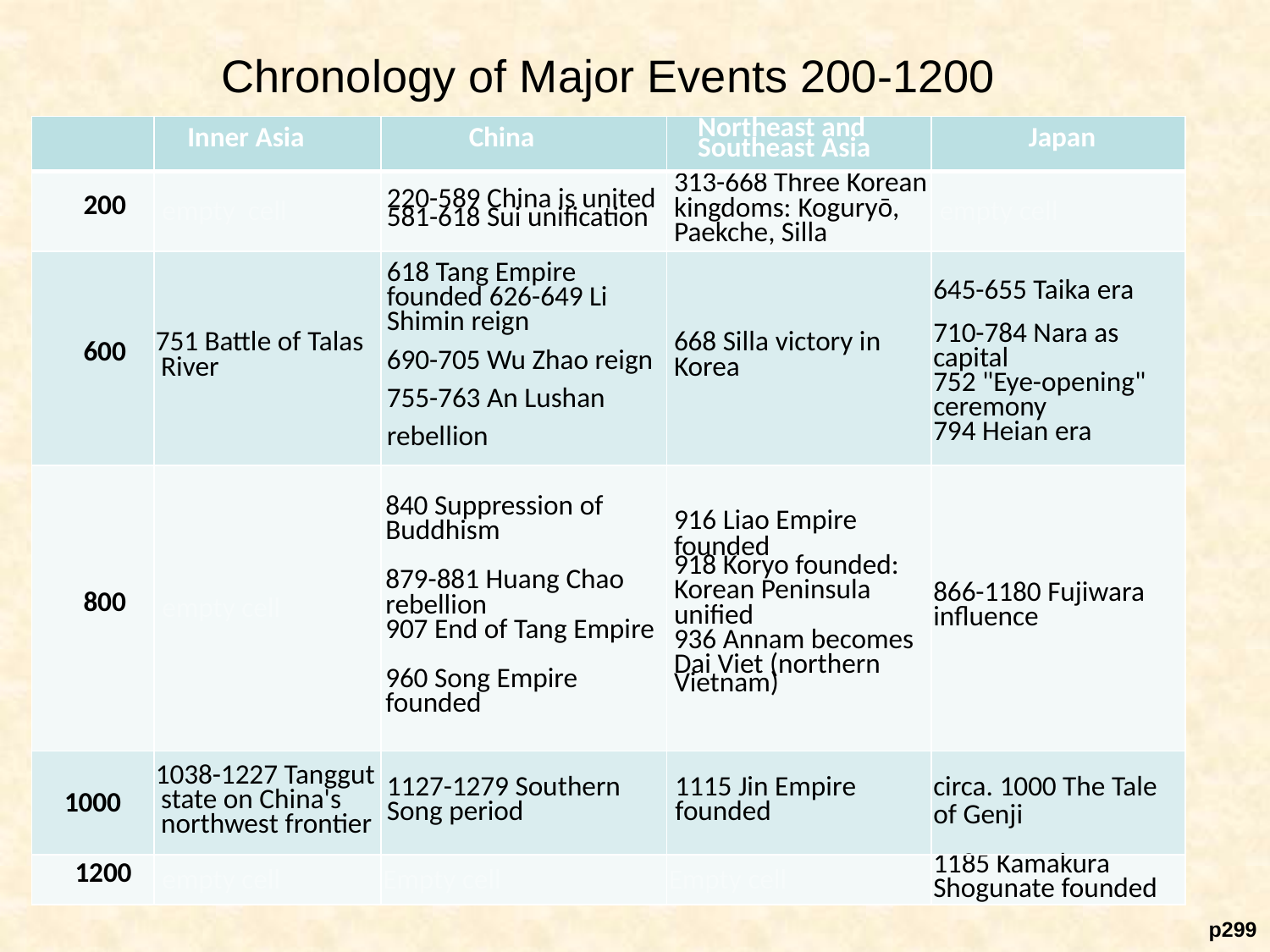

# Chronology of Major Events 200-1200
| Empty cell | Inner Asia | China | Northeast and Southeast Asia | Japan |
| --- | --- | --- | --- | --- |
| 200 | empty cell | 220-589 China is united 581-618 Sui unification | 313-668 Three Korean kingdoms: Koguryō, Paekche, Silla | empty cell |
| 600 | 751 Battle of Talas River | 618 Tang Empire founded 626-649 Li Shimin reign 690-705 Wu Zhao reign 755-763 An Lushan rebellion | 668 Silla victory in Korea | 645-655 Taika era 710-784 Nara as capital 752 "Eye-opening" ceremony 794 Heian era |
| 800 | empty cell | 840 Suppression of Buddhism 879-881 Huang Chao rebellion 907 End of Tang Empire 960 Song Empire founded | 916 Liao Empire founded 918 Koryo founded: Korean Peninsula unified 936 Annam becomes Dai Viet (northern Vietnam) | 866-1180 Fujiwara influence |
| 1000 | 1038-1227 Tanggut state on China's northwest frontier | 1127-1279 Southern Song period | 1115 Jin Empire founded | circa. 1000 The Tale of Genji |
| 1200 | empty cell | Empty cell | Empty cell | 1185 Kamakura Shogunate founded |
 p299